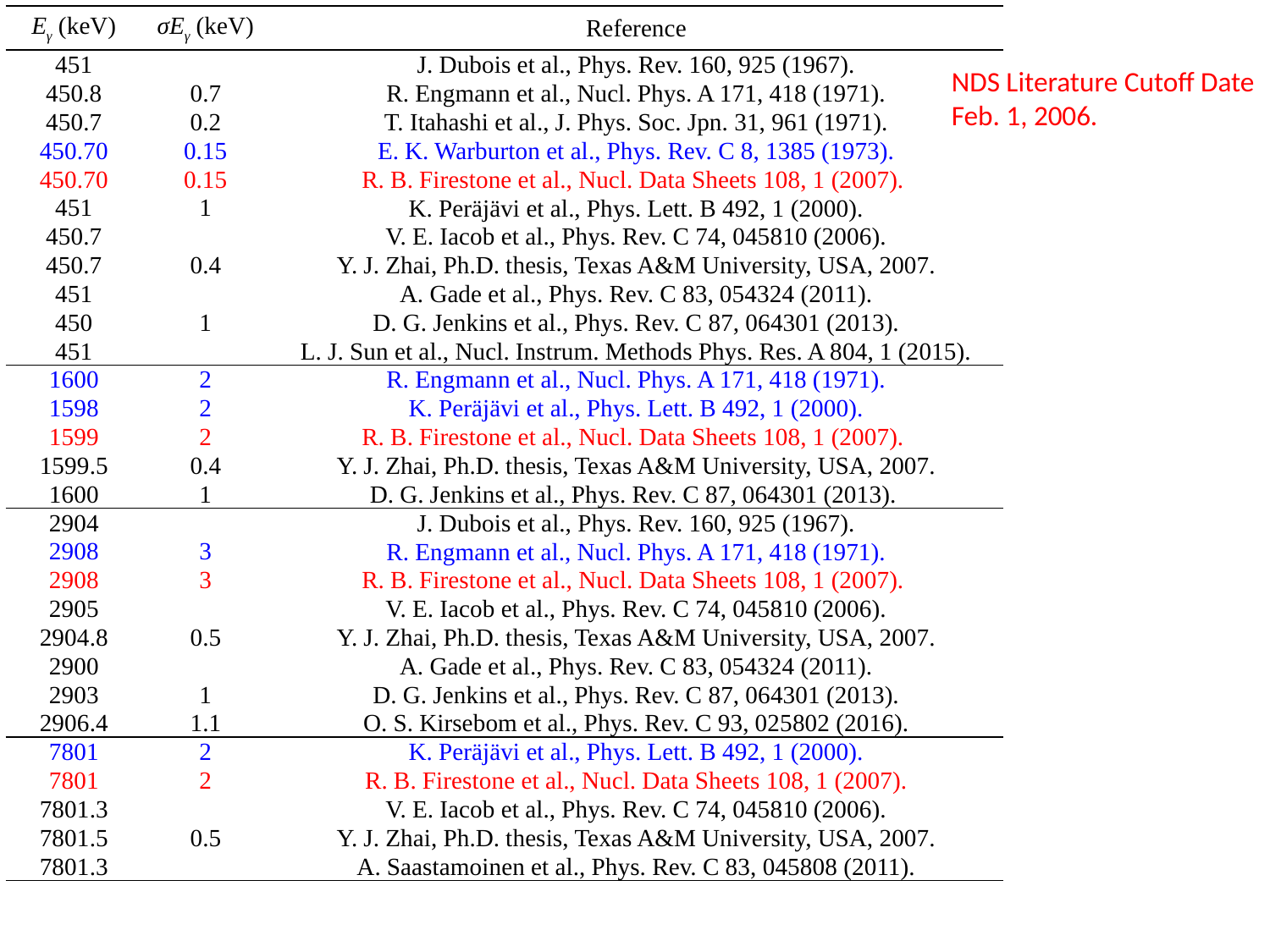

| Eγ (keV) | σEγ (keV) | Reference |
| --- | --- | --- |
| 451 |  | J. Dubois et al., Phys. Rev. 160, 925 (1967). |
| 450.8 | 0.7 | R. Engmann et al., Nucl. Phys. A 171, 418 (1971). |
| 450.7 | 0.2 | T. Itahashi et al., J. Phys. Soc. Jpn. 31, 961 (1971). |
| 450.70 | 0.15 | E. K. Warburton et al., Phys. Rev. C 8, 1385 (1973). |
| 450.70 | 0.15 | R. B. Firestone et al., Nucl. Data Sheets 108, 1 (2007). |
| 451 | 1 | K. Peräjävi et al., Phys. Lett. B 492, 1 (2000). |
| 450.7 |  | V. E. Iacob et al., Phys. Rev. C 74, 045810 (2006). |
| 450.7 | 0.4 | Y. J. Zhai, Ph.D. thesis, Texas A&M University, USA, 2007. |
| 451 |  | A. Gade et al., Phys. Rev. C 83, 054324 (2011). |
| 450 | 1 | D. G. Jenkins et al., Phys. Rev. C 87, 064301 (2013). |
| 451 |  | L. J. Sun et al., Nucl. Instrum. Methods Phys. Res. A 804, 1 (2015). |
| 1600 | 2 | R. Engmann et al., Nucl. Phys. A 171, 418 (1971). |
| 1598 | 2 | K. Peräjävi et al., Phys. Lett. B 492, 1 (2000). |
| 1599 | 2 | R. B. Firestone et al., Nucl. Data Sheets 108, 1 (2007). |
| 1599.5 | 0.4 | Y. J. Zhai, Ph.D. thesis, Texas A&M University, USA, 2007. |
| 1600 | 1 | D. G. Jenkins et al., Phys. Rev. C 87, 064301 (2013). |
| 2904 |  | J. Dubois et al., Phys. Rev. 160, 925 (1967). |
| 2908 | 3 | R. Engmann et al., Nucl. Phys. A 171, 418 (1971). |
| 2908 | 3 | R. B. Firestone et al., Nucl. Data Sheets 108, 1 (2007). |
| 2905 |  | V. E. Iacob et al., Phys. Rev. C 74, 045810 (2006). |
| 2904.8 | 0.5 | Y. J. Zhai, Ph.D. thesis, Texas A&M University, USA, 2007. |
| 2900 |  | A. Gade et al., Phys. Rev. C 83, 054324 (2011). |
| 2903 | 1 | D. G. Jenkins et al., Phys. Rev. C 87, 064301 (2013). |
| 2906.4 | 1.1 | O. S. Kirsebom et al., Phys. Rev. C 93, 025802 (2016). |
| 7801 | 2 | K. Peräjävi et al., Phys. Lett. B 492, 1 (2000). |
| 7801 | 2 | R. B. Firestone et al., Nucl. Data Sheets 108, 1 (2007). |
| 7801.3 |  | V. E. Iacob et al., Phys. Rev. C 74, 045810 (2006). |
| 7801.5 | 0.5 | Y. J. Zhai, Ph.D. thesis, Texas A&M University, USA, 2007. |
| 7801.3 |  | A. Saastamoinen et al., Phys. Rev. C 83, 045808 (2011). |
NDS Literature Cutoff Date
Feb. 1, 2006.